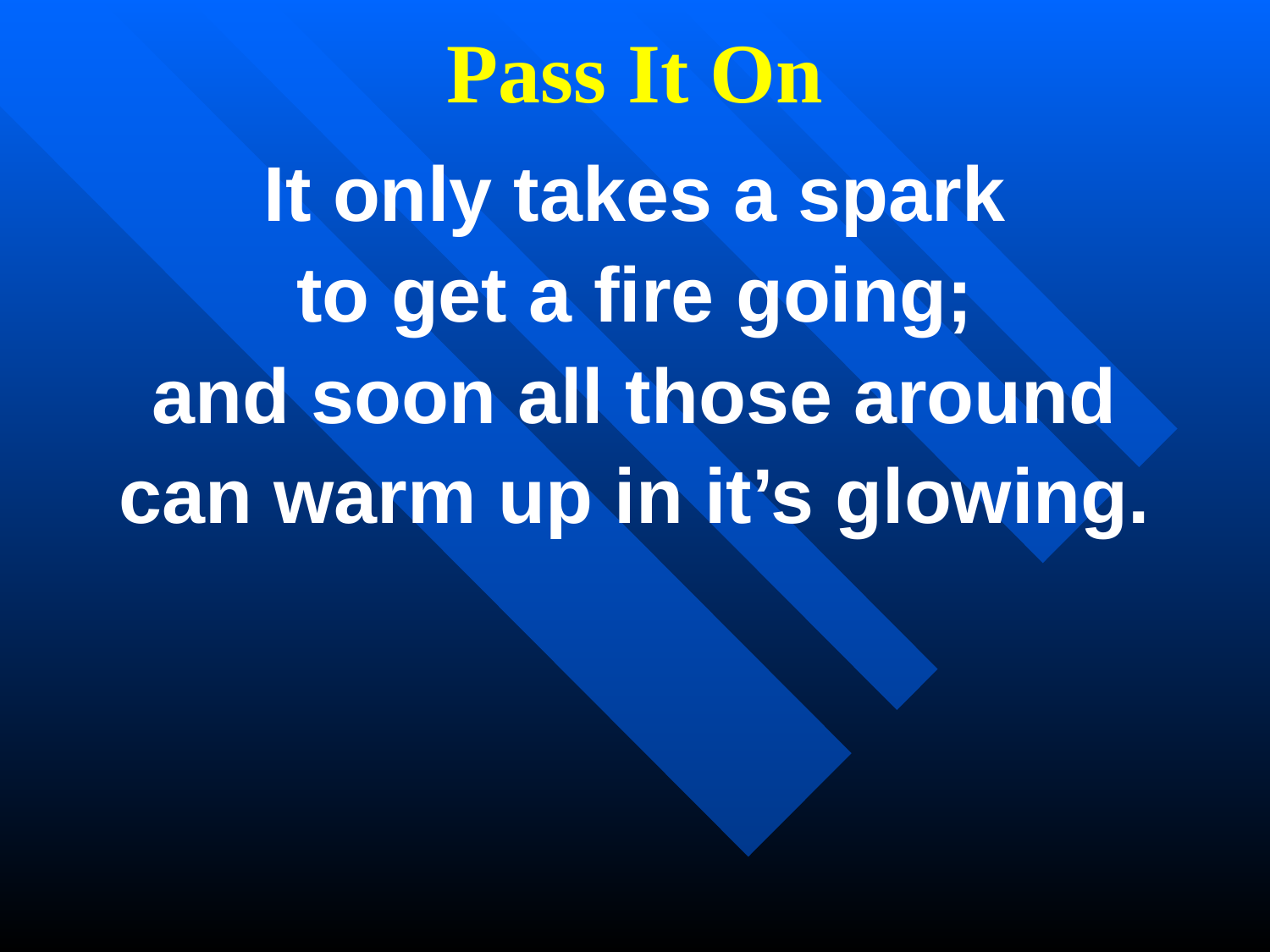

# Pass It On
It only takes a spark
to get a fire going;
and soon all those around
can warm up in it’s glowing.